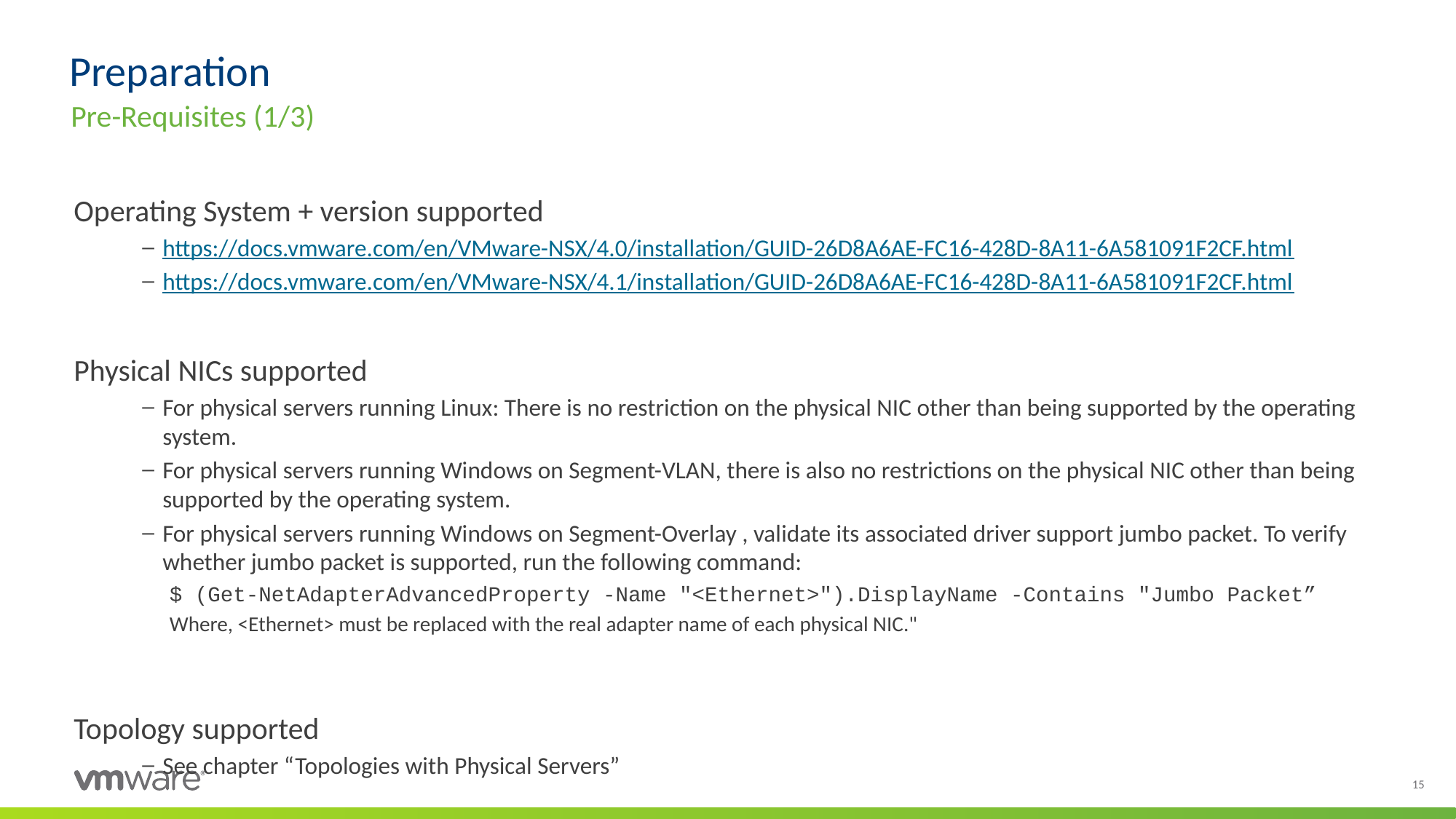

# Preparation
Pre-Requisites (1/3)
Operating System + version supported
https://docs.vmware.com/en/VMware-NSX/4.0/installation/GUID-26D8A6AE-FC16-428D-8A11-6A581091F2CF.html
https://docs.vmware.com/en/VMware-NSX/4.1/installation/GUID-26D8A6AE-FC16-428D-8A11-6A581091F2CF.html

Physical NICs supported
For physical servers running Linux: There is no restriction on the physical NIC other than being supported by the operating system.
For physical servers running Windows on Segment-VLAN, there is also no restrictions on the physical NIC other than being supported by the operating system.
For physical servers running Windows on Segment-Overlay , validate its associated driver support jumbo packet. To verify whether jumbo packet is supported, run the following command:
$ (Get-NetAdapterAdvancedProperty -Name "<Ethernet>").DisplayName -Contains "Jumbo Packet”
Where, <Ethernet> must be replaced with the real adapter name of each physical NIC."

Topology supported
See chapter “Topologies with Physical Servers”